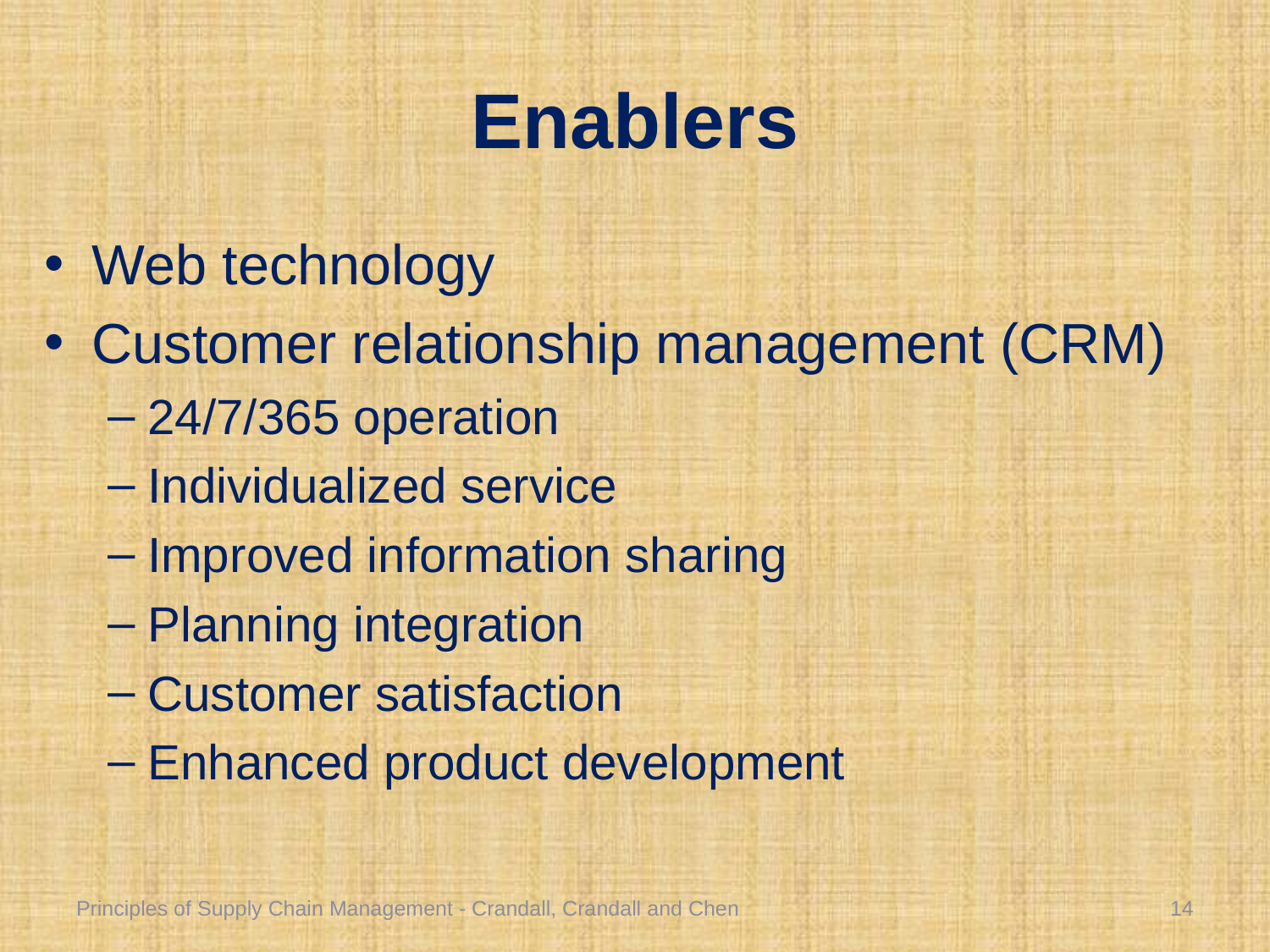

# Enablers
Web technology
Customer relationship management (CRM)
24/7/365 operation
Individualized service
Improved information sharing
Planning integration
Customer satisfaction
Enhanced product development
Principles of Supply Chain Management - Crandall, Crandall and Chen
14